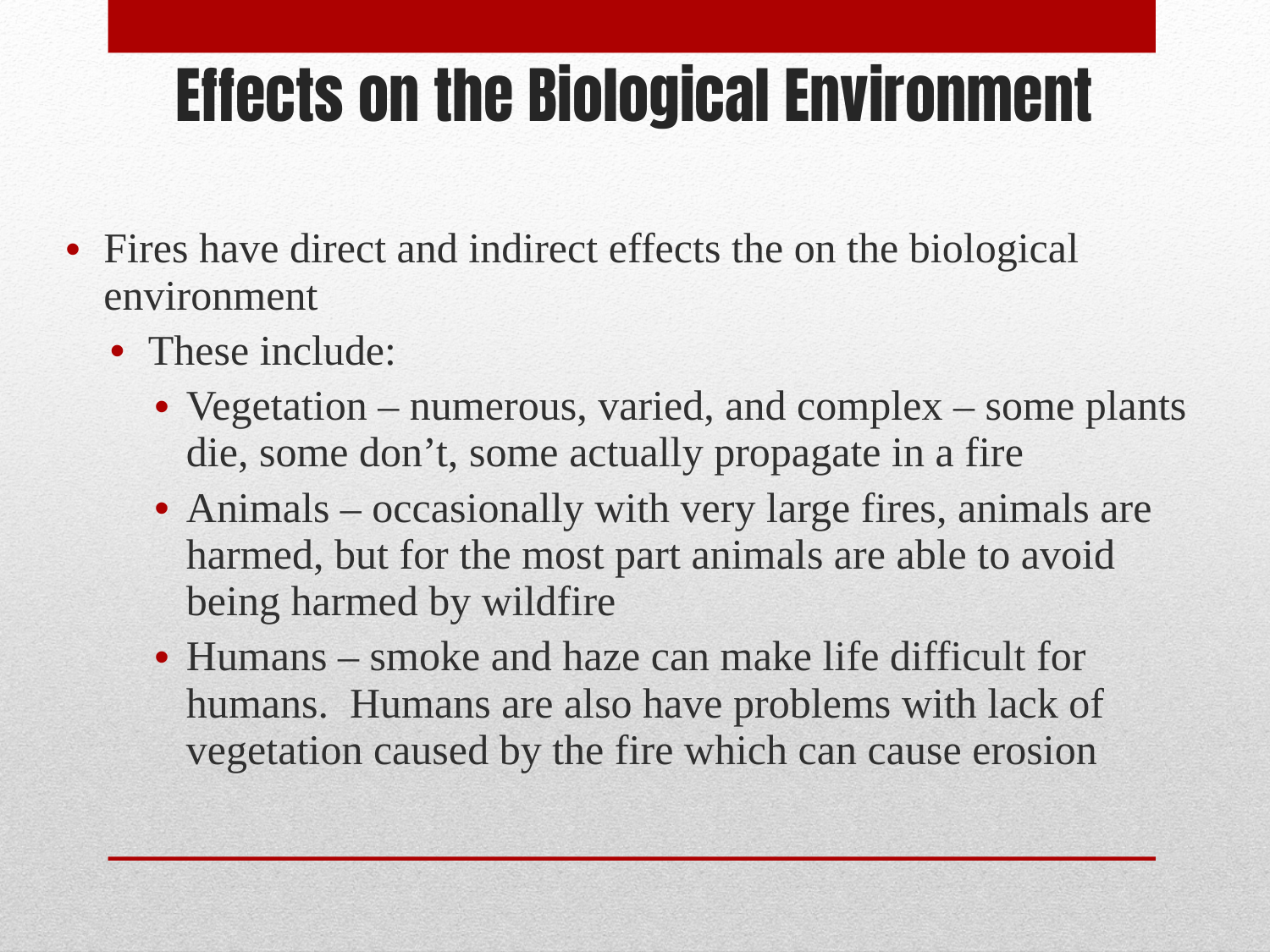

Effects on the Biological Environment
Fires have direct and indirect effects the on the biological environment
These include:
Vegetation – numerous, varied, and complex – some plants die, some don’t, some actually propagate in a fire
Animals – occasionally with very large fires, animals are harmed, but for the most part animals are able to avoid being harmed by wildfire
Humans – smoke and haze can make life difficult for humans.  Humans are also have problems with lack of vegetation caused by the fire which can cause erosion